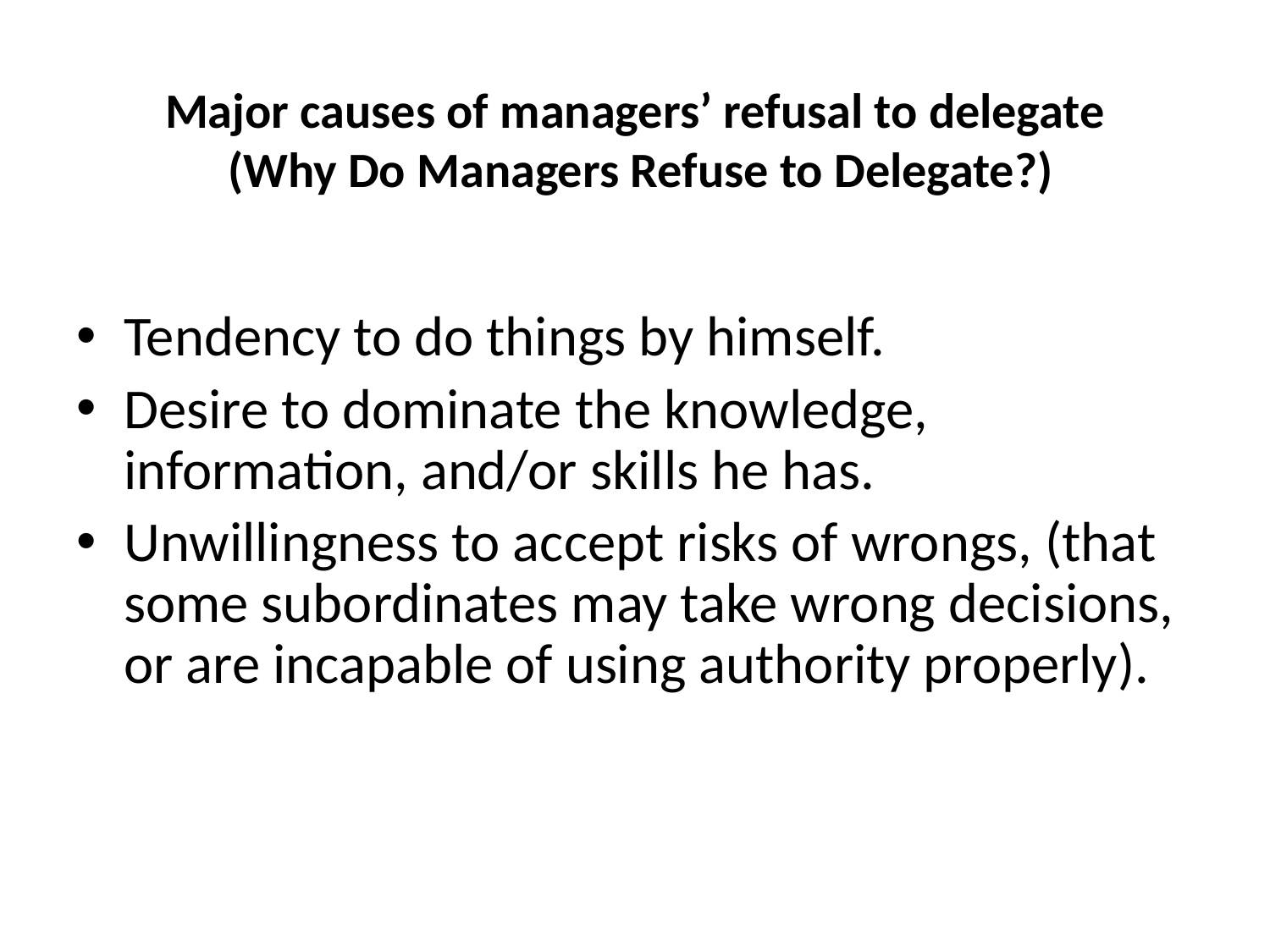

# Major causes of managers’ refusal to delegate (Why Do Managers Refuse to Delegate?)

Tendency to do things by himself.
Desire to dominate the knowledge, information, and/or skills he has.
Unwillingness to accept risks of wrongs, (that some subordinates may take wrong decisions, or are incapable of using authority properly).